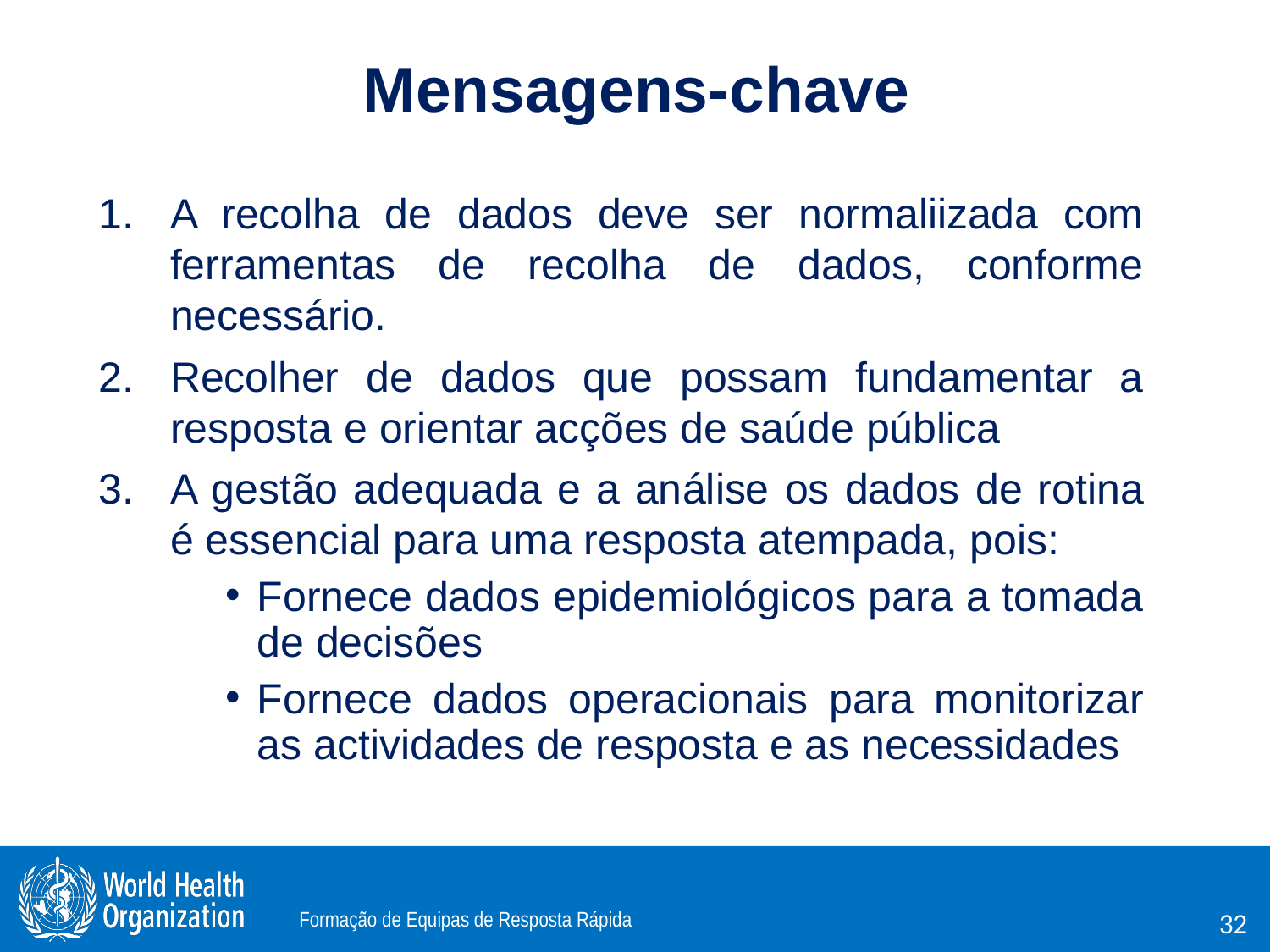

# Mensagens-chave

A recolha de dados deve ser normaliizada com ferramentas de recolha de dados, conforme necessário.
Recolher de dados que possam fundamentar a resposta e orientar acções de saúde pública
A gestão adequada e a análise os dados de rotina é essencial para uma resposta atempada, pois:
Fornece dados epidemiológicos para a tomada de decisões
Fornece dados operacionais para monitorizar as actividades de resposta e as necessidades